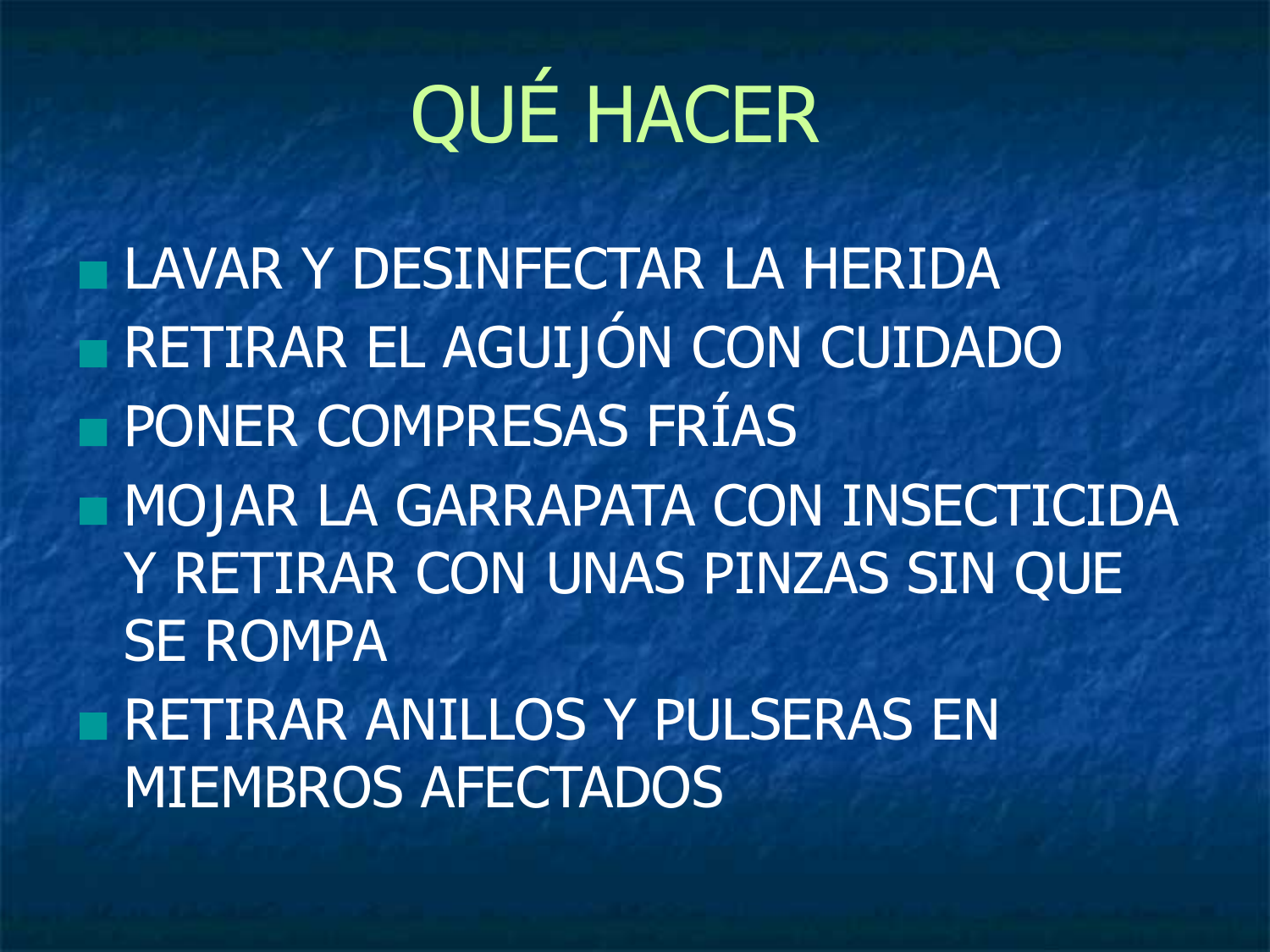

# QUÉ HACER
LAVAR Y DESINFECTAR LA HERIDA
RETIRAR EL AGUIJÓN CON CUIDADO
PONER COMPRESAS FRÍAS
MOJAR LA GARRAPATA CON INSECTICIDA Y RETIRAR CON UNAS PINZAS SIN QUE SE ROMPA
RETIRAR ANILLOS Y PULSERAS EN MIEMBROS AFECTADOS